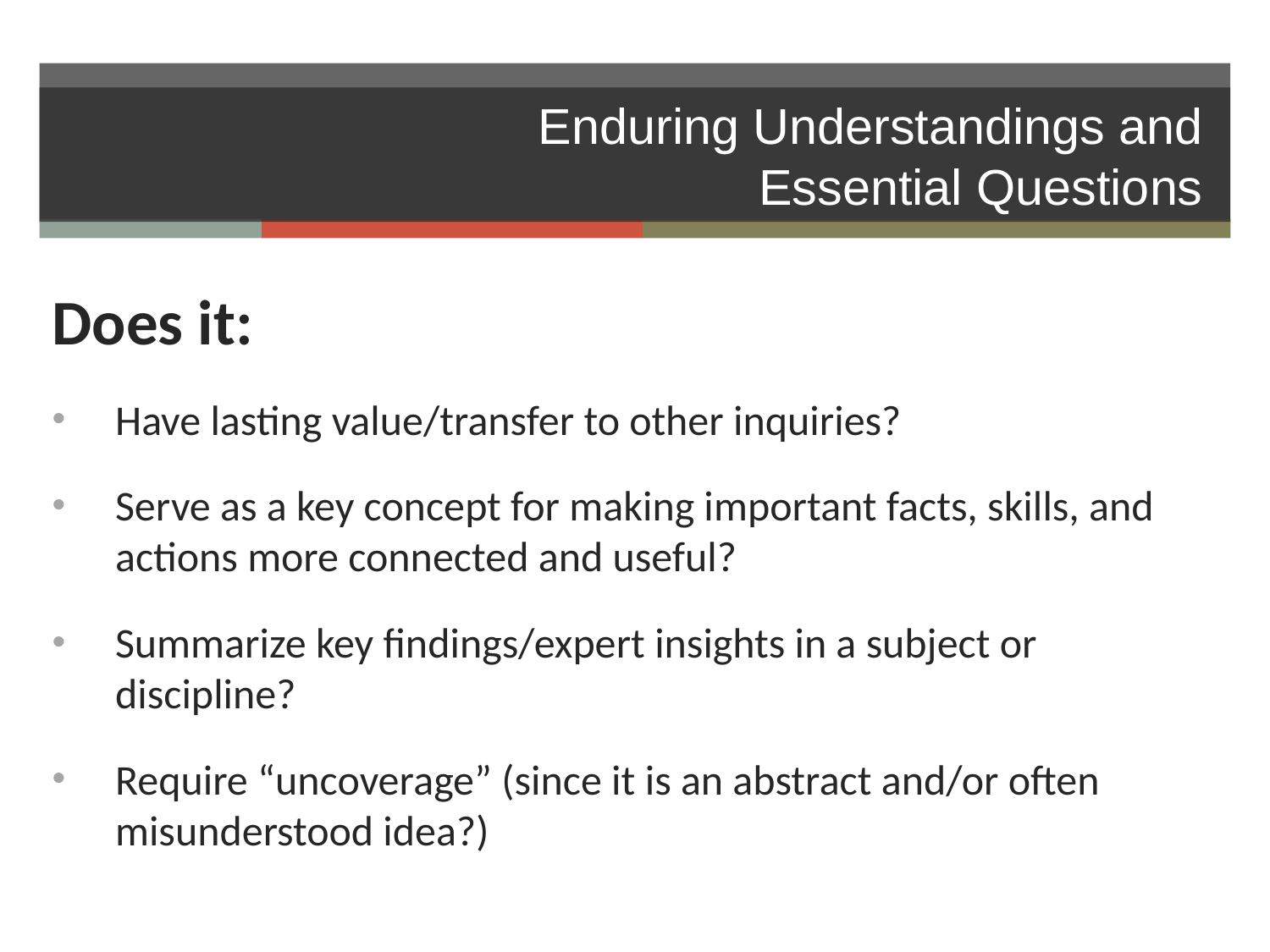

# Enduring Understandings and Essential Questions
Does it:
Have lasting value/transfer to other inquiries?
Serve as a key concept for making important facts, skills, and actions more connected and useful?
Summarize key findings/expert insights in a subject or discipline?
Require “uncoverage” (since it is an abstract and/or often misunderstood idea?)